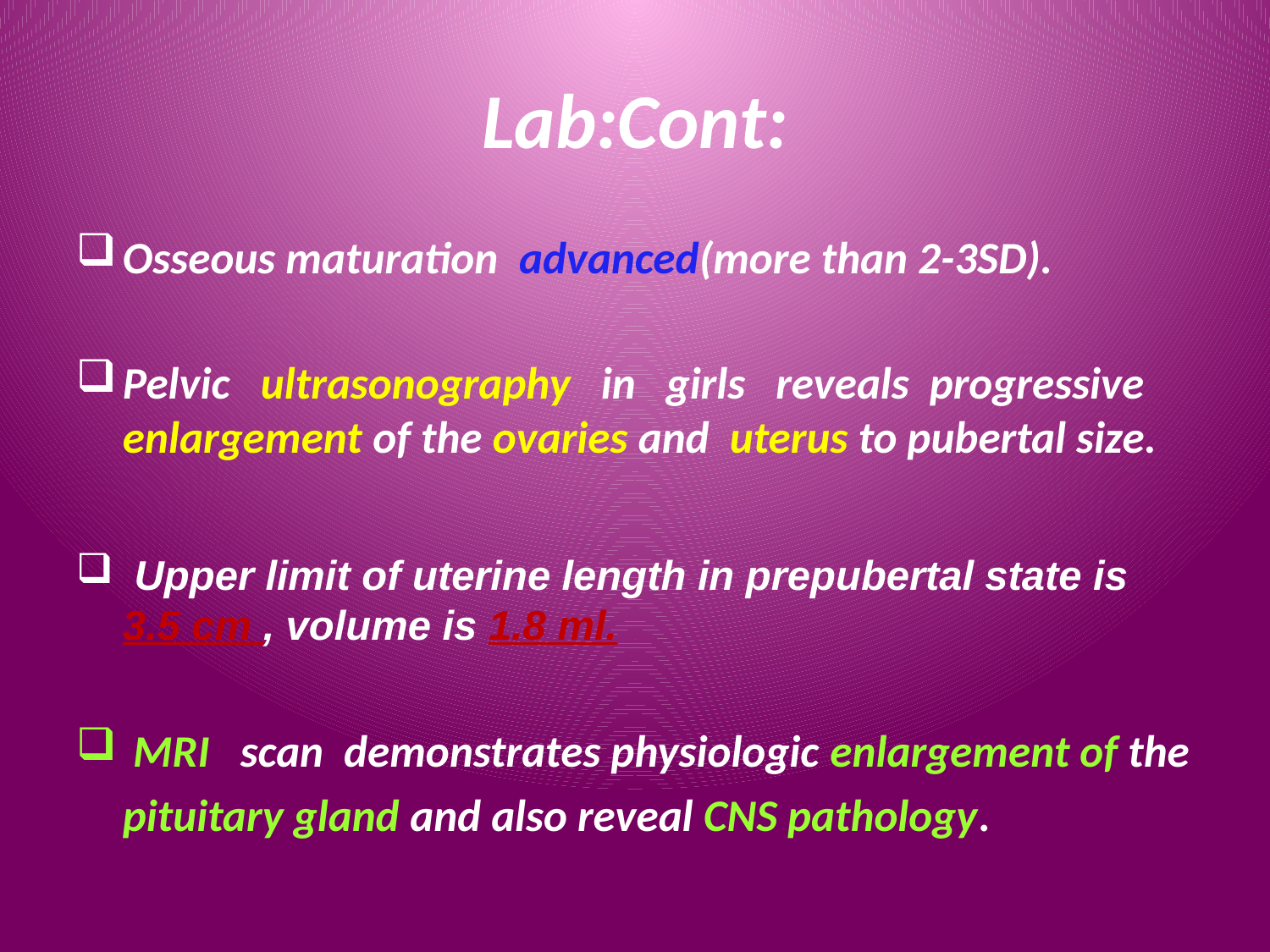

# Lab:Cont:
Osseous maturation  advanced(more than 2-3SD).

Pelvic   ultrasonography   in   girls   reveals  progressive enlargement of the ovaries and  uterus to pubertal size.

 Upper limit of uterine length in prepubertal state is 3.5 cm , volume is 1.8 ml.

 MRI   scan  demonstrates physiologic enlargement of the pituitary gland and also reveal CNS pathology.